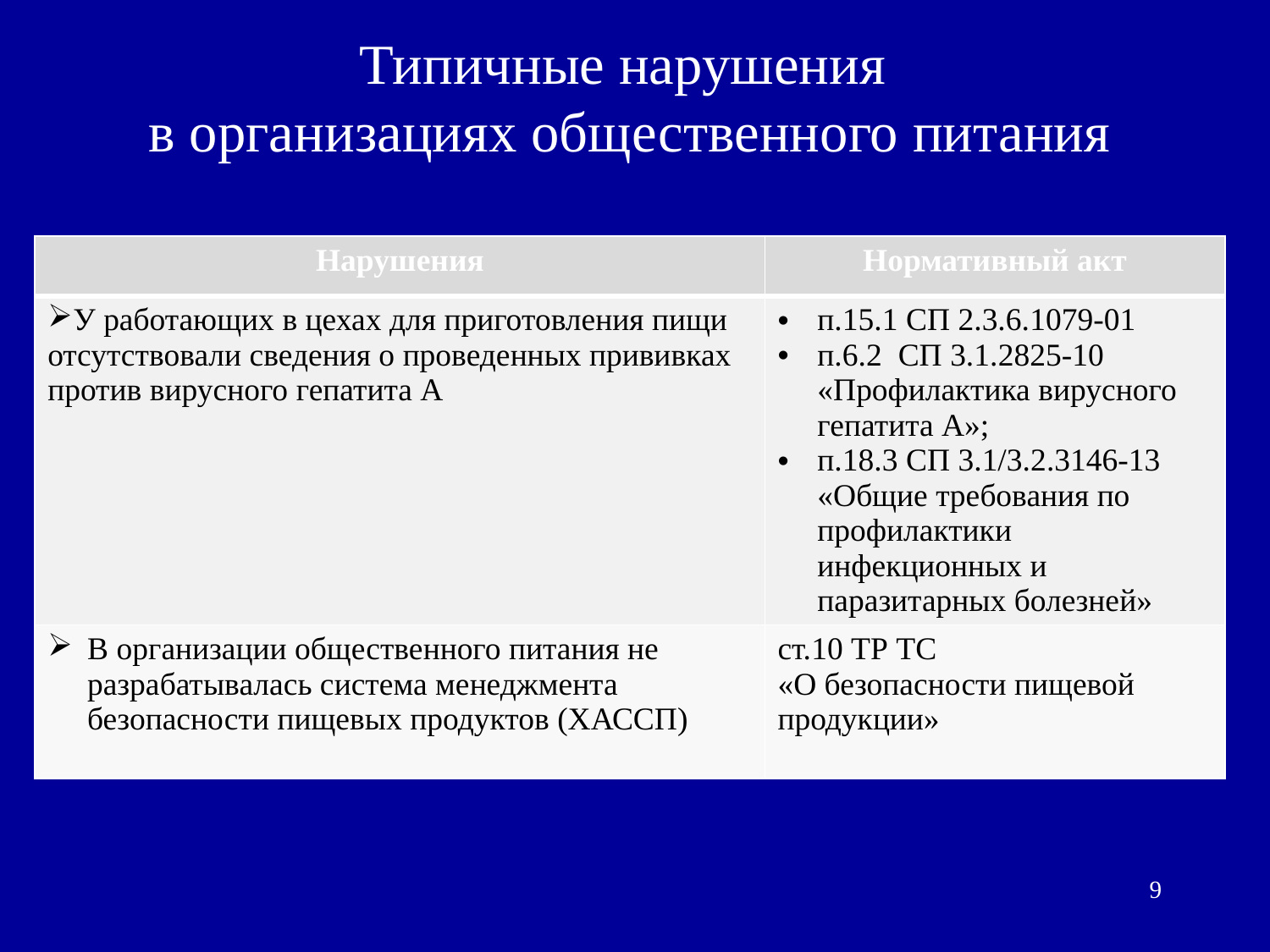

# Типичные нарушения в организациях общественного питания
| Нарушения | Нормативный акт |
| --- | --- |
| У работающих в цехах для приготовления пищи отсутствовали сведения о проведенных прививках против вирусного гепатита А | п.15.1 СП 2.3.6.1079-01 п.6.2 СП 3.1.2825-10 «Профилактика вирусного гепатита А»; п.18.3 СП 3.1/3.2.3146-13 «Общие требования по профилактики инфекционных и паразитарных болезней» |
| В организации общественного питания не разрабатывалась система менеджмента безопасности пищевых продуктов (ХАССП) | ст.10 ТР ТС «О безопасности пищевой продукции» |
9